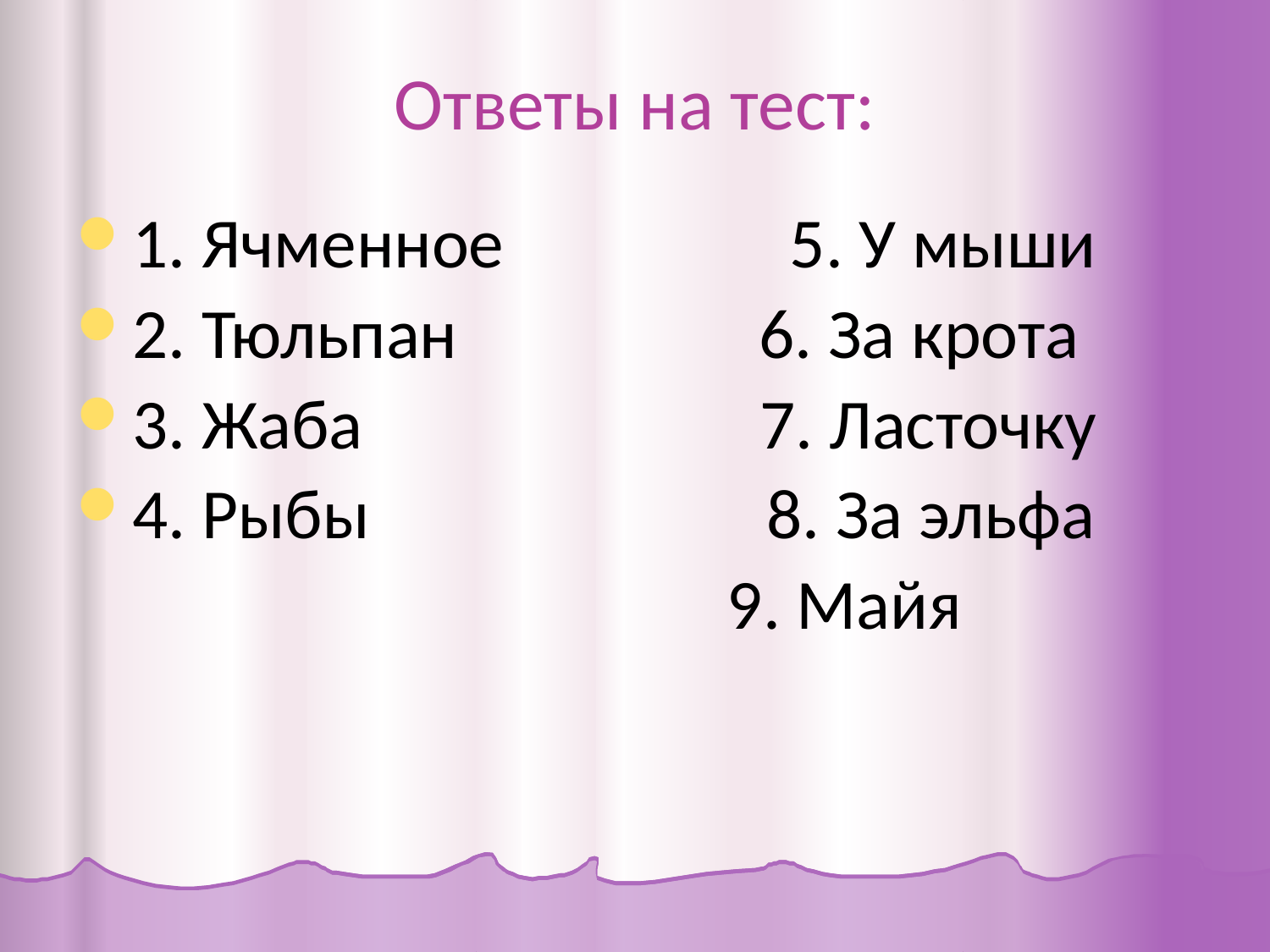

# Ответы на тест:
1. Ячменное                  5. У мыши
2. Тюльпан                   6. За крота
3. Жаба                         7. Ласточку
4. Рыбы                         8. За эльфа
                                         9. Майя